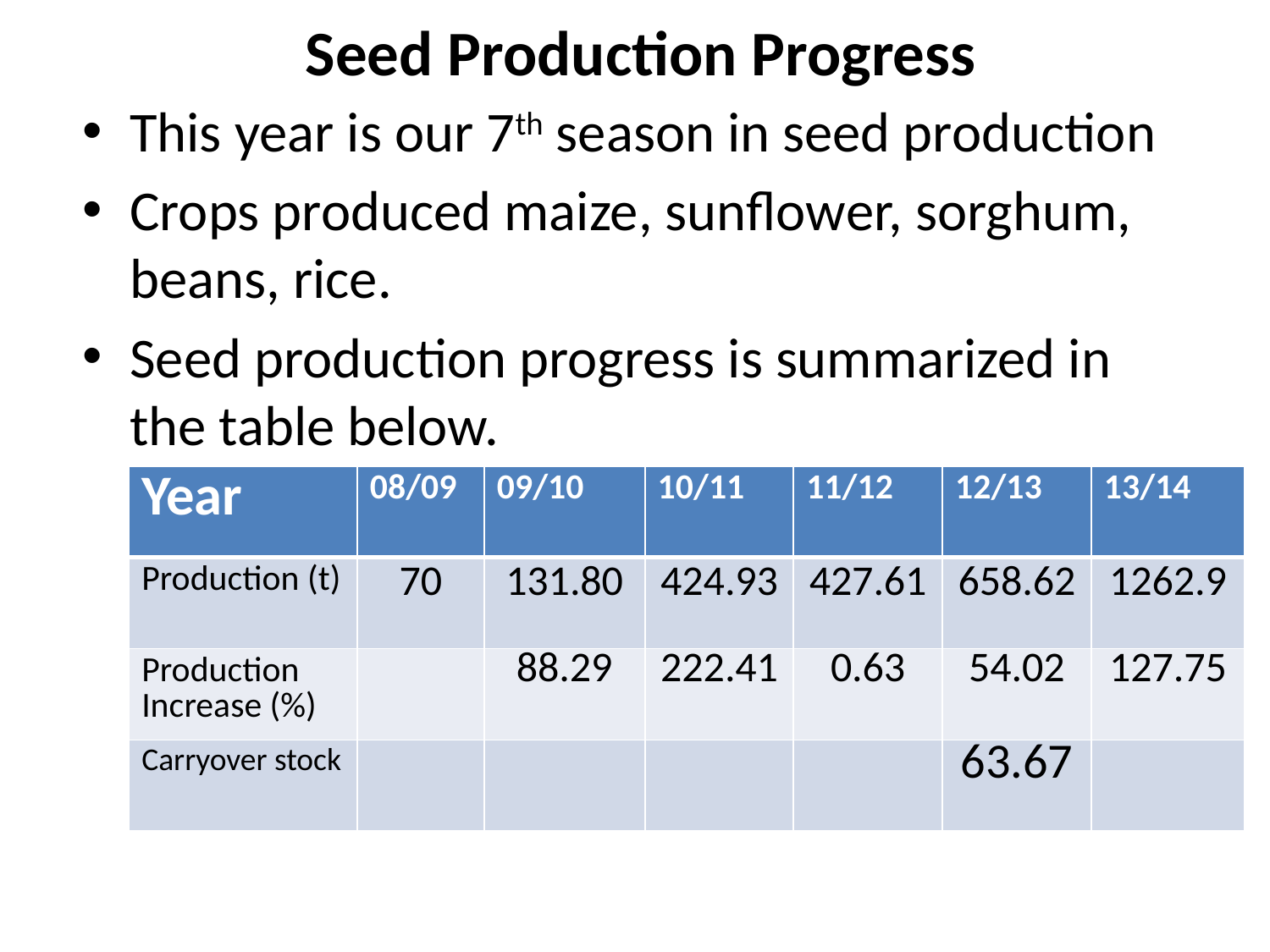

# Seed Production Progress
This year is our 7th season in seed production
Crops produced maize, sunflower, sorghum, beans, rice.
Seed production progress is summarized in the table below.

| Year | 08/09 | 09/10 | 10/11 | 11/12 | 12/13 | 13/14 |
| --- | --- | --- | --- | --- | --- | --- |
| Production (t) | 70 | 131.80 | 424.93 | 427.61 | 658.62 | 1262.9 |
| Production Increase (%) |  | 88.29 | 222.41 | 0.63 | 54.02 | 127.75 |
| Carryover stock |  |  |  |  | 63.67 |  |